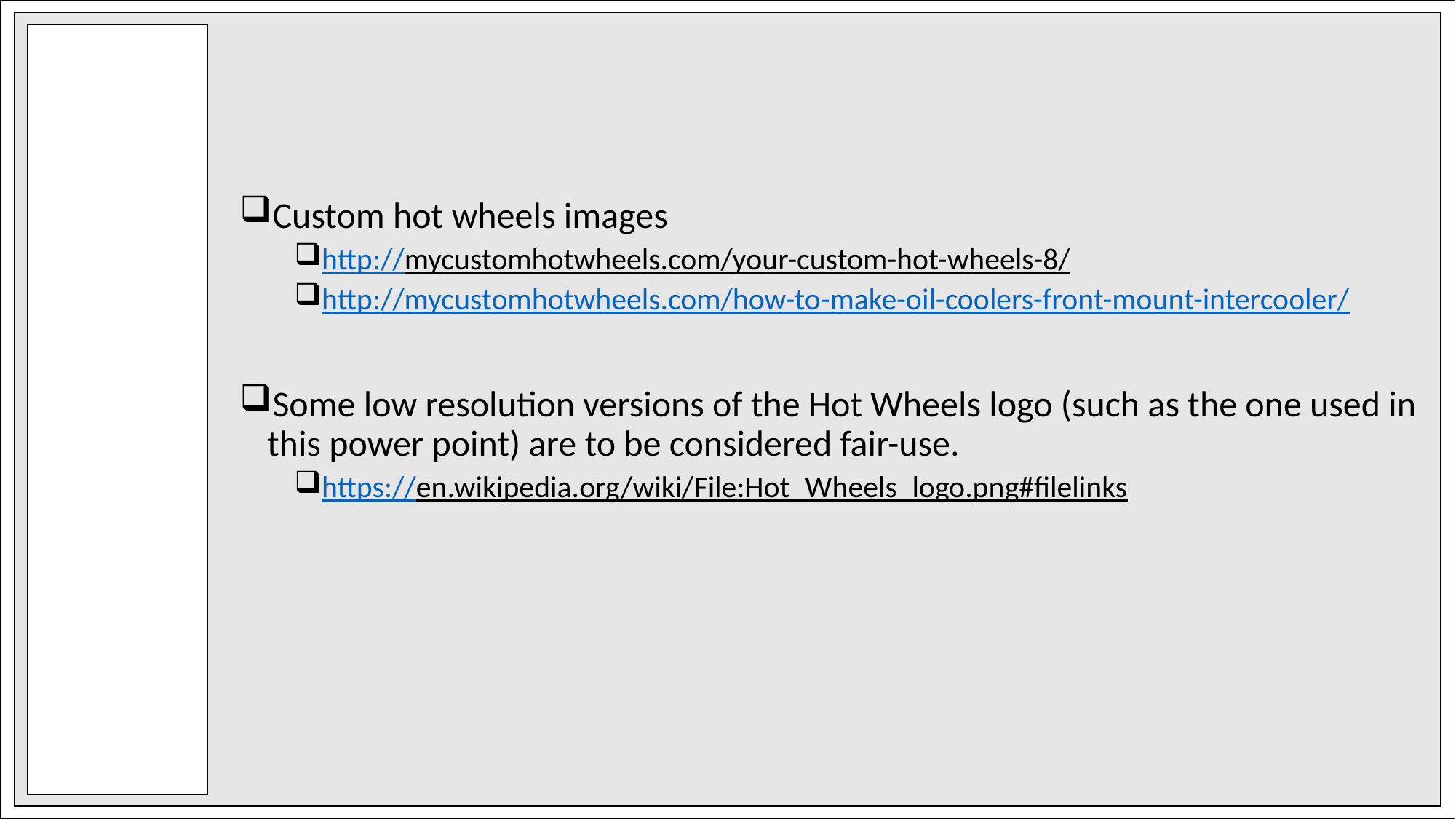

Custom hot wheels images
http://mycustomhotwheels.com/your-custom-hot-wheels-8/
http://mycustomhotwheels.com/how-to-make-oil-coolers-front-mount-intercooler/

Some low resolution versions of the Hot Wheels logo (such as the one used in this power point) are to be considered fair-use.
https://en.wikipedia.org/wiki/File:Hot_Wheels_logo.png#filelinks